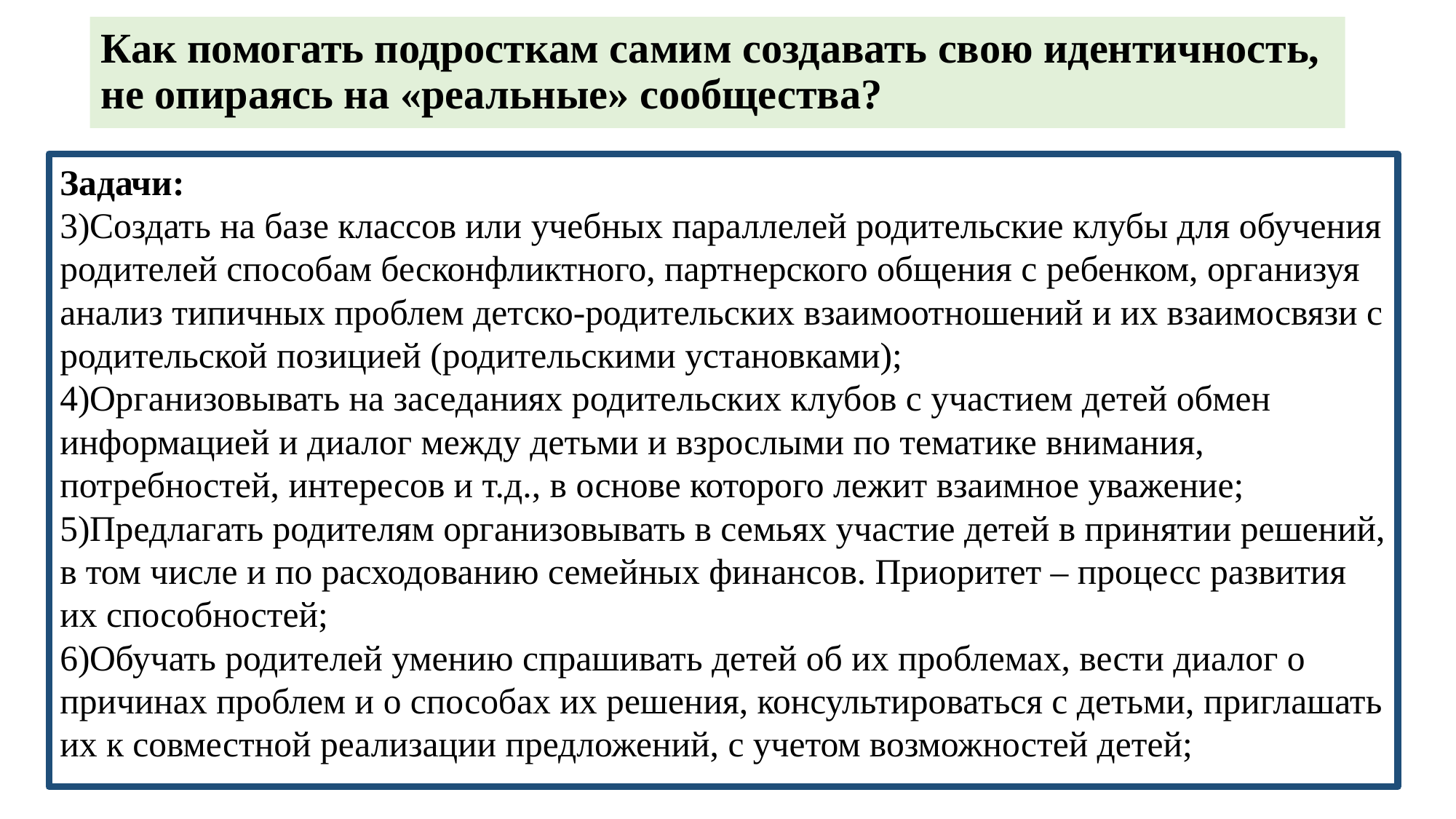

# Как помогать подросткам самим создавать свою идентичность, не опираясь на «реальные» сообщества?
Задачи:
Создать на базе классов или учебных параллелей родительские клубы для обучения родителей способам бесконфликтного, партнерского общения с ребенком, организуя анализ типичных проблем детско-родительских взаимоотношений и их взаимосвязи с родительской позицией (родительскими установками);
Организовывать на заседаниях родительских клубов с участием детей обмен информацией и диалог между детьми и взрослыми по тематике внимания, потребностей, интересов и т.д., в основе которого лежит взаимное уважение;
Предлагать родителям организовывать в семьях участие детей в принятии решений, в том числе и по расходованию семейных финансов. Приоритет – процесс развития их способностей;
Обучать родителей умению спрашивать детей об их проблемах, вести диалог о причинах проблем и о способах их решения, консультироваться с детьми, приглашать их к совместной реализации предложений, с учетом возможностей детей;